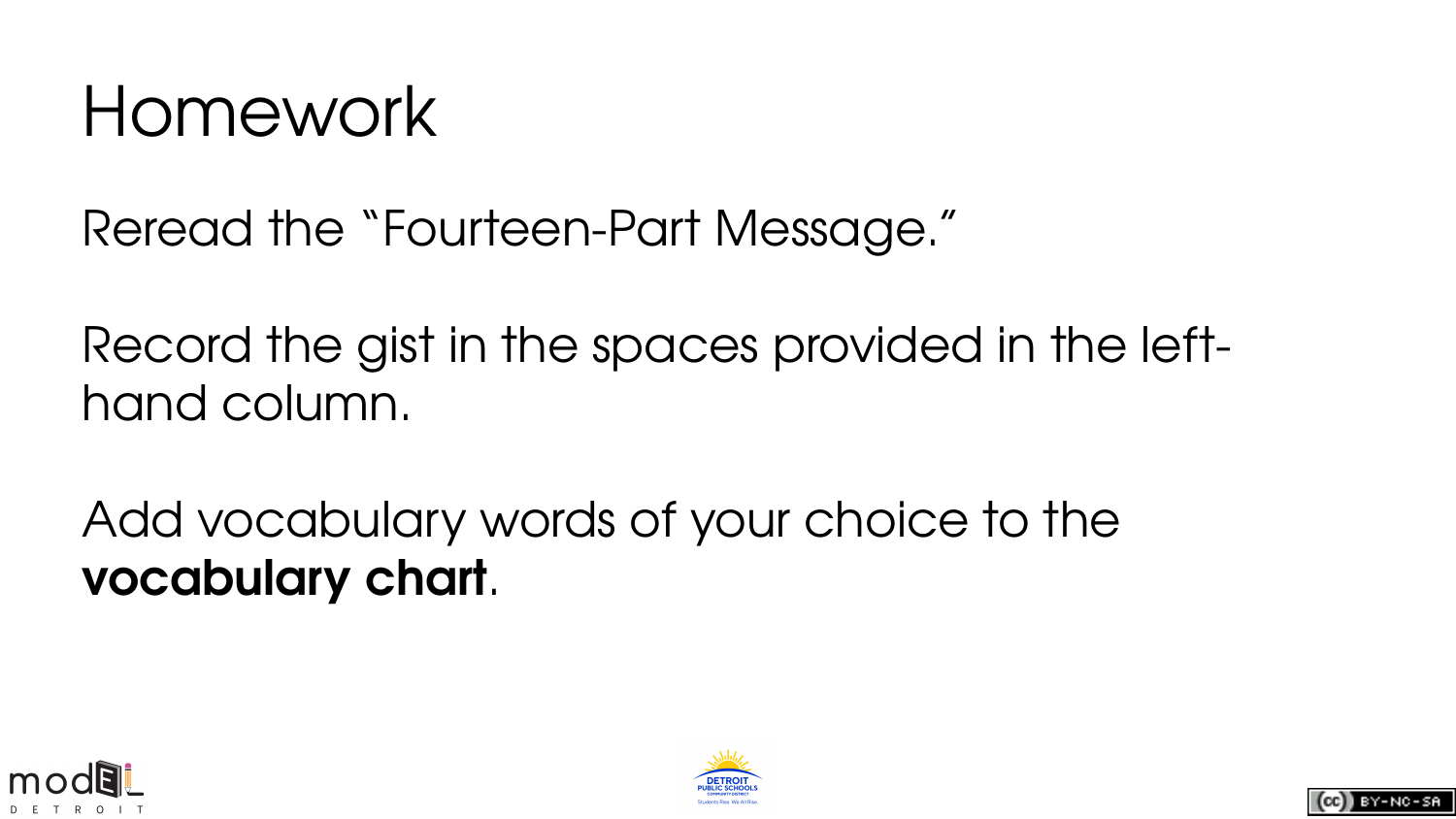

# Homework

Reread the “Fourteen-Part Message.”

Record the gist in the spaces provided in the left-hand column.

Add vocabulary words of your choice to the vocabulary chart.